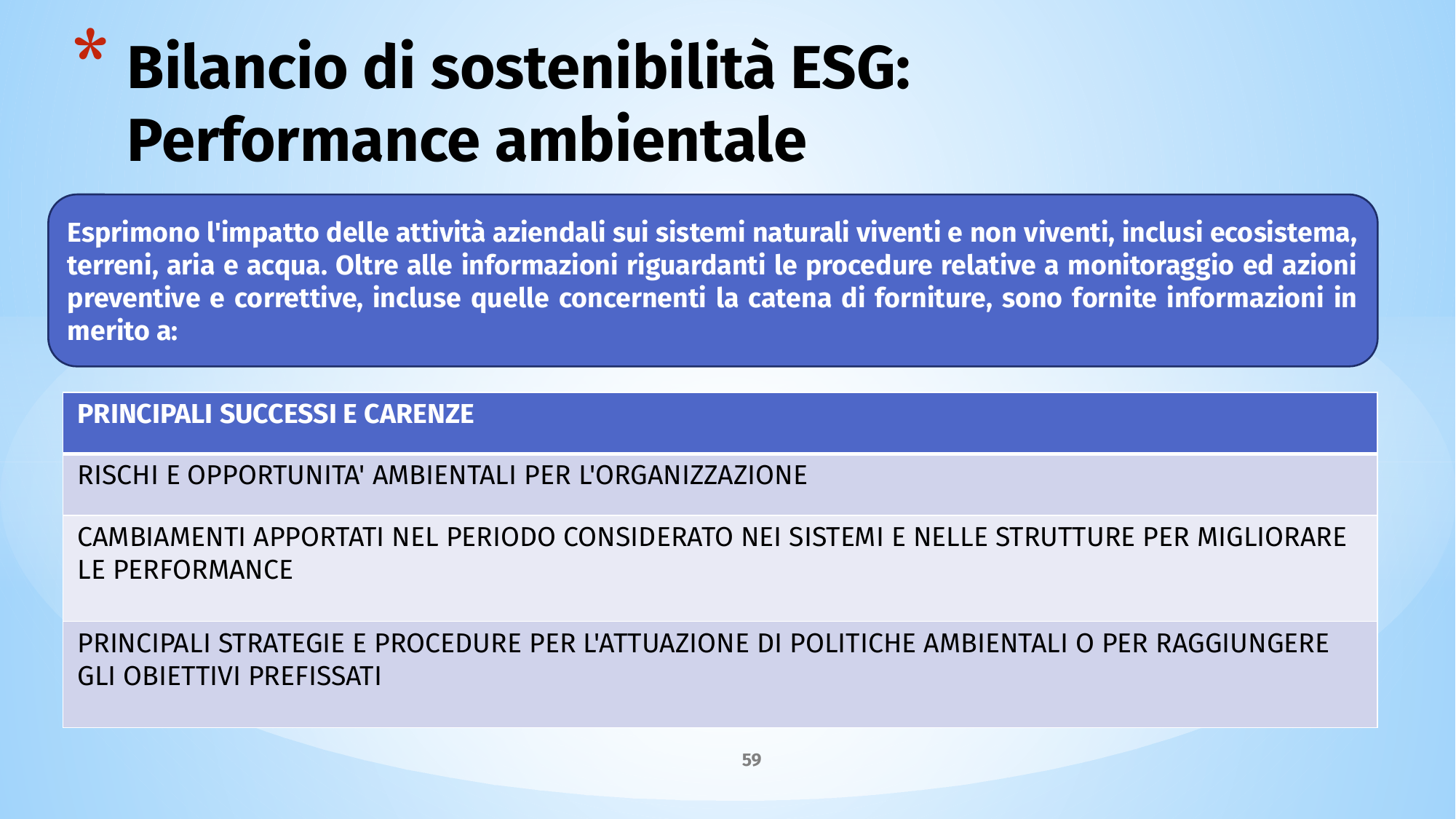

# Bilancio di sostenibilità ESG: Performance ambientale
Esprimono l'impatto delle attività aziendali sui sistemi naturali viventi e non viventi, inclusi ecosistema, terreni, aria e acqua. Oltre alle informazioni riguardanti le procedure relative a monitoraggio ed azioni preventive e correttive, incluse quelle concernenti la catena di forniture, sono fornite informazioni in merito a:
| PRINCIPALI SUCCESSI E CARENZE |
| --- |
| RISCHI E OPPORTUNITA' AMBIENTALI PER L'ORGANIZZAZIONE |
| CAMBIAMENTI APPORTATI NEL PERIODO CONSIDERATO NEI SISTEMI E NELLE STRUTTURE PER MIGLIORARE LE PERFORMANCE |
| PRINCIPALI STRATEGIE E PROCEDURE PER L'ATTUAZIONE DI POLITICHE AMBIENTALI O PER RAGGIUNGERE GLI OBIETTIVI PREFISSATI |
59